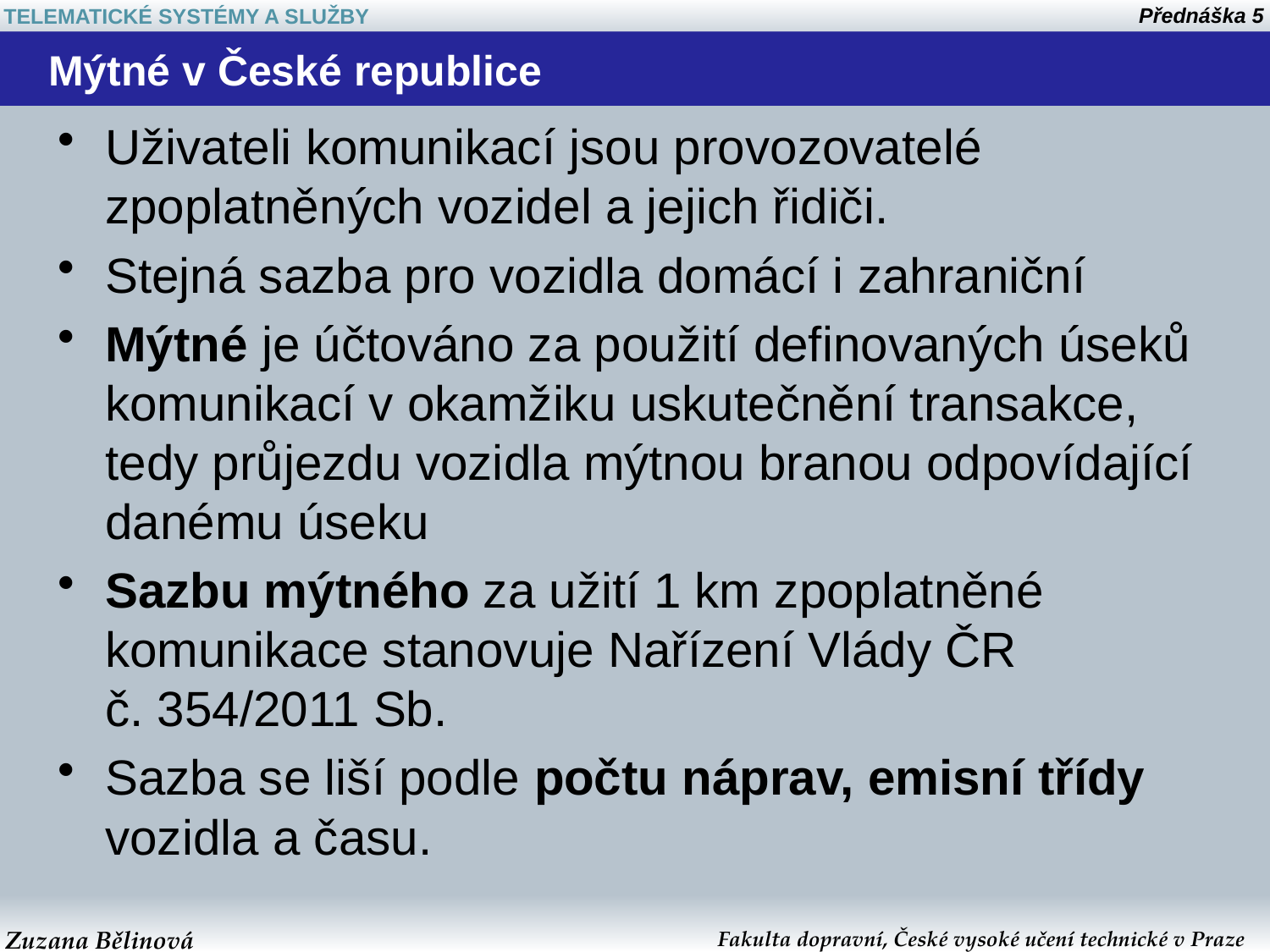

# Mýtné v České republice
Uživateli komunikací jsou provozovatelé zpoplatněných vozidel a jejich řidiči.
Stejná sazba pro vozidla domácí i zahraniční
Mýtné je účtováno za použití definovaných úseků komunikací v okamžiku uskutečnění transakce, tedy průjezdu vozidla mýtnou branou odpovídající danému úseku
Sazbu mýtného za užití 1 km zpoplatněné komunikace stanovuje Nařízení Vlády ČR č. 354/2011 Sb.
Sazba se liší podle počtu náprav, emisní třídy vozidla a času.